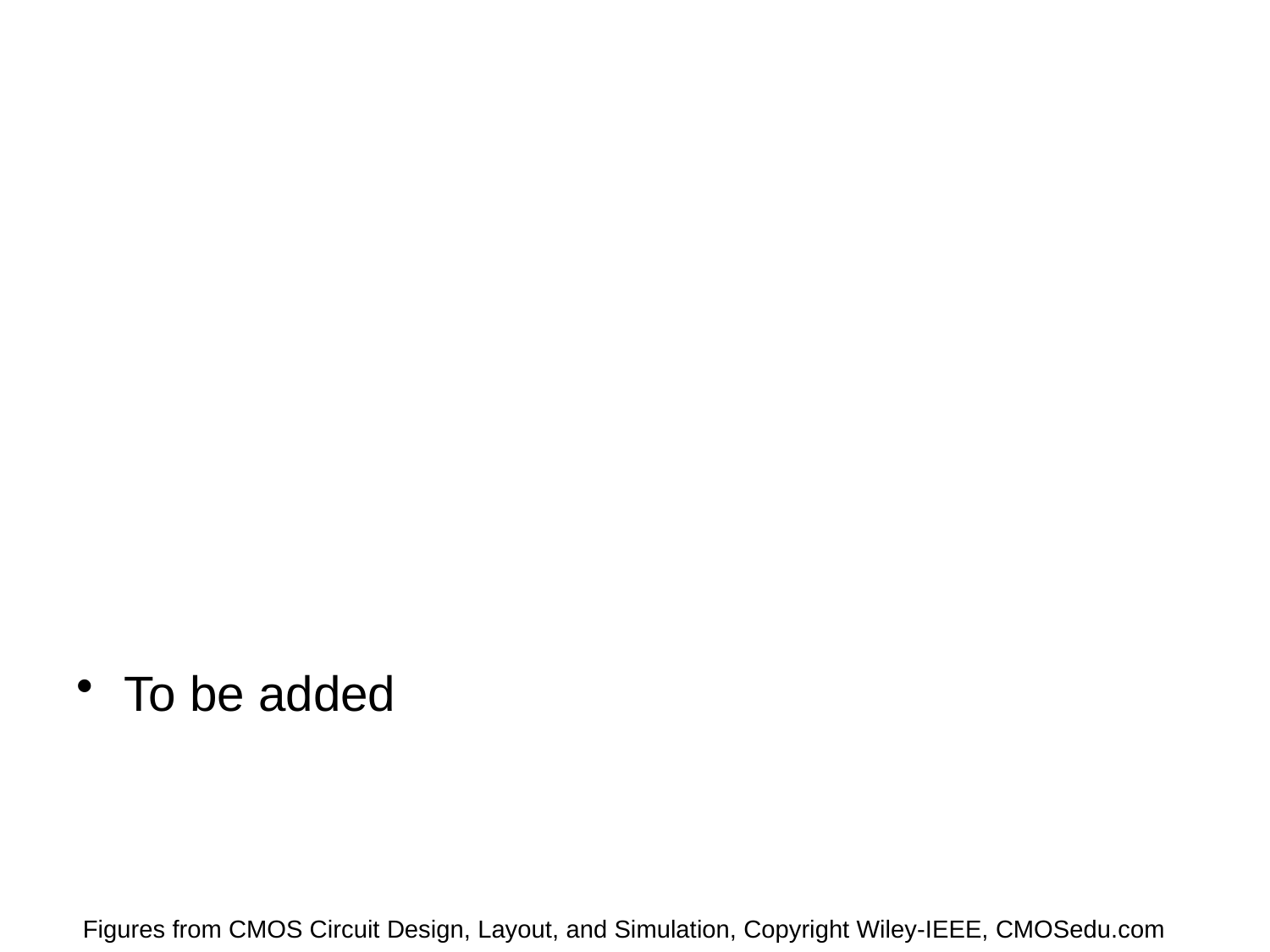

To be added
Figures from CMOS Circuit Design, Layout, and Simulation, Copyright Wiley-IEEE, CMOSedu.com